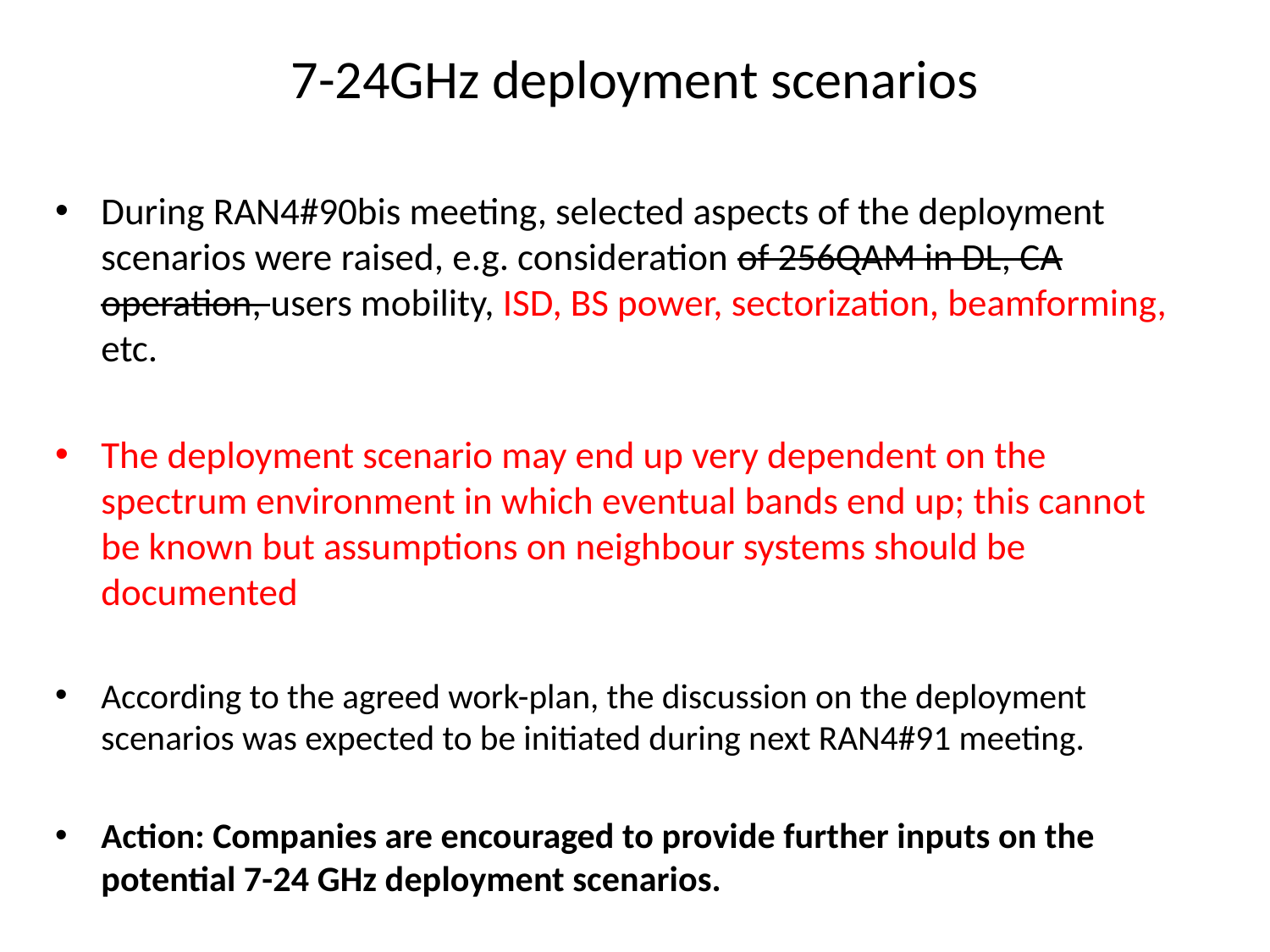

# 7-24GHz deployment scenarios

During RAN4#90bis meeting, selected aspects of the deployment scenarios were raised, e.g. consideration of 256QAM in DL, CA operation, users mobility, ISD, BS power, sectorization, beamforming, etc.

The deployment scenario may end up very dependent on the spectrum environment in which eventual bands end up; this cannot be known but assumptions on neighbour systems should be documented

According to the agreed work-plan, the discussion on the deployment scenarios was expected to be initiated during next RAN4#91 meeting.

Action: Companies are encouraged to provide further inputs on the potential 7-24 GHz deployment scenarios.